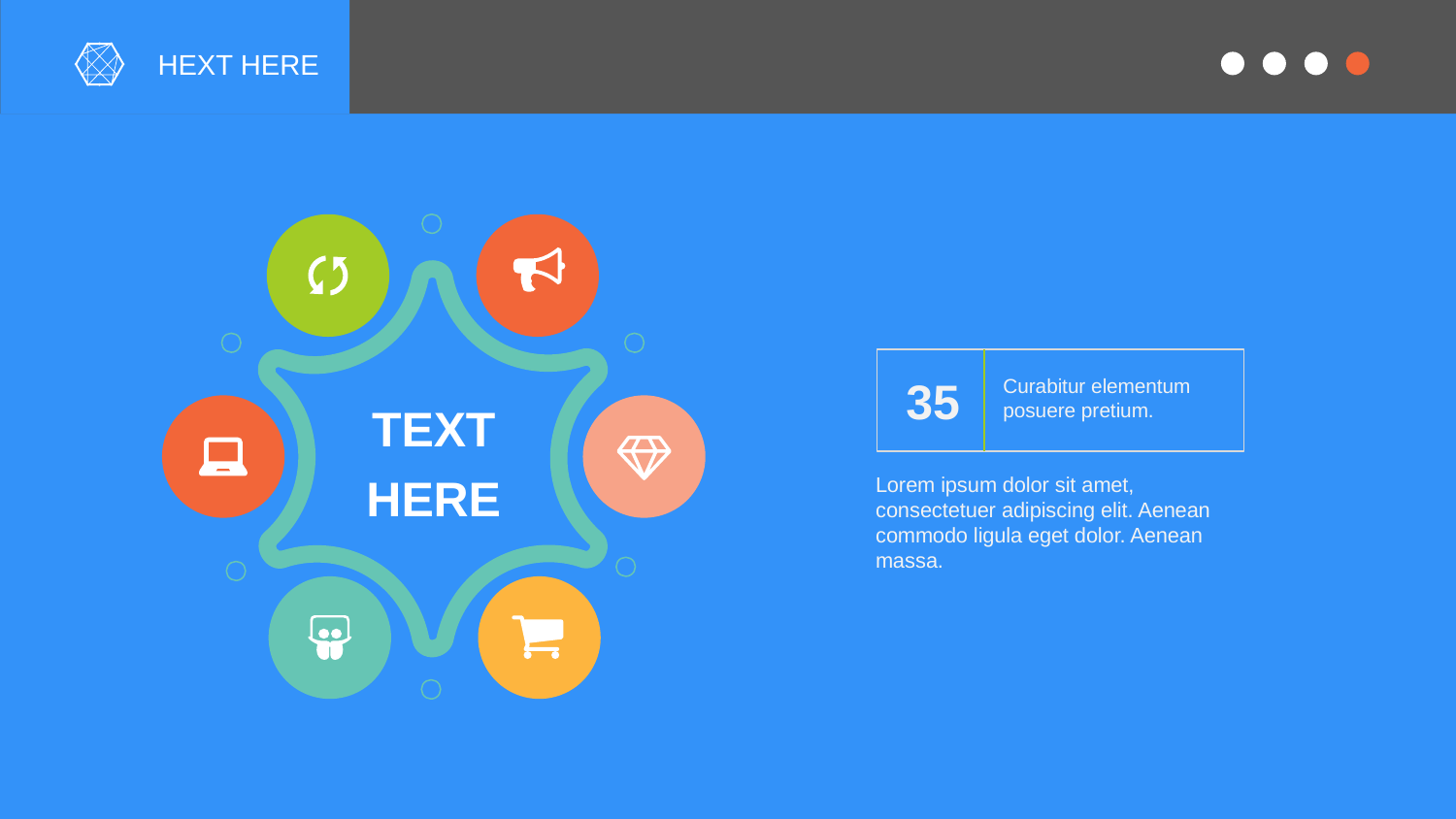

HEXT HERE

TEXT HERE

35
Curabitur elementum posuere pretium.
Lorem ipsum dolor sit amet, consectetuer adipiscing elit. Aenean commodo ligula eget dolor. Aenean massa.